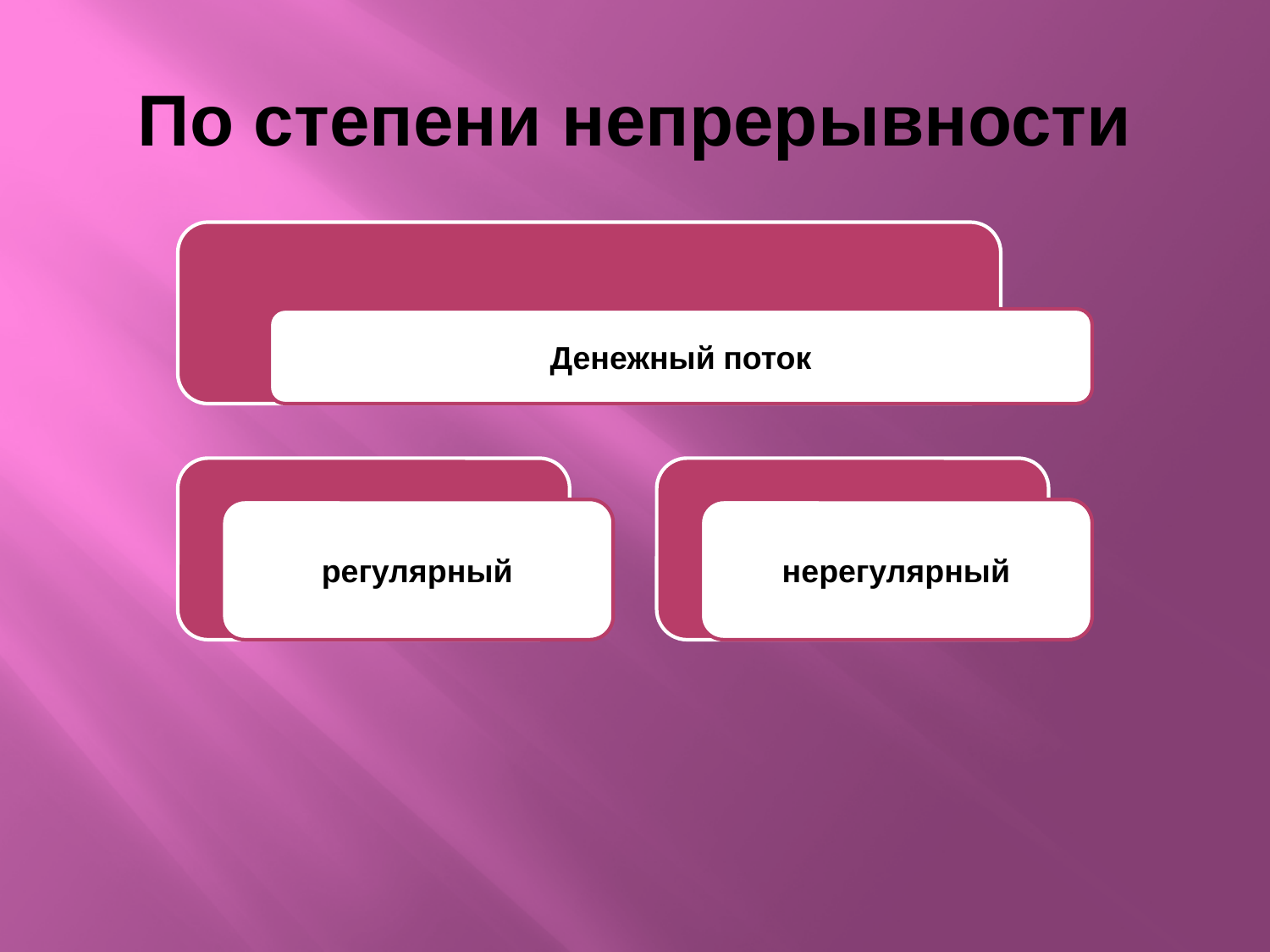

# По степени непрерывности
Денежный поток
регулярный
нерегулярный